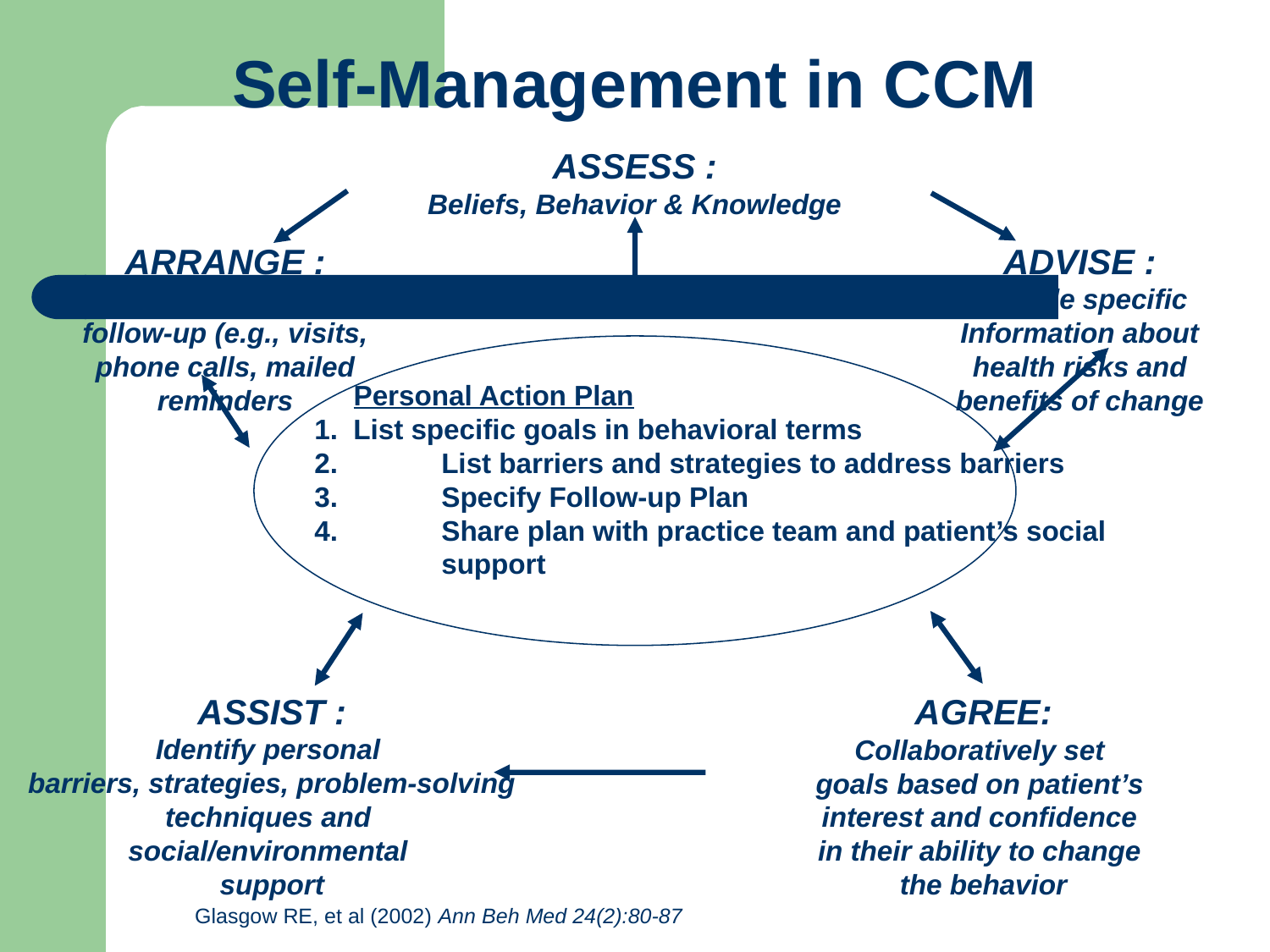

Self-Management in CCM
ASSESS :
Beliefs, Behavior & Knowledge

ARRANGE :
Specify plan for
follow-up (e.g., visits,
phone calls, mailed
reminders
ADVISE :
Provide specific
Information about
health risks and
benefits of change

     Personal Action Plan
1.  List specific goals in behavioral terms
2.	List barriers and strategies to address barriers
3.	Specify Follow-up Plan
4.	Share plan with practice team and patient’s social
	support

ASSIST :
Identify personal
barriers, strategies, problem-solving
techniques and
social/environmental
support
AGREE:
Collaboratively set
goals based on patient’s
interest and confidence
in their ability to change
the behavior

Glasgow RE, et al (2002) Ann Beh Med 24(2):80-87